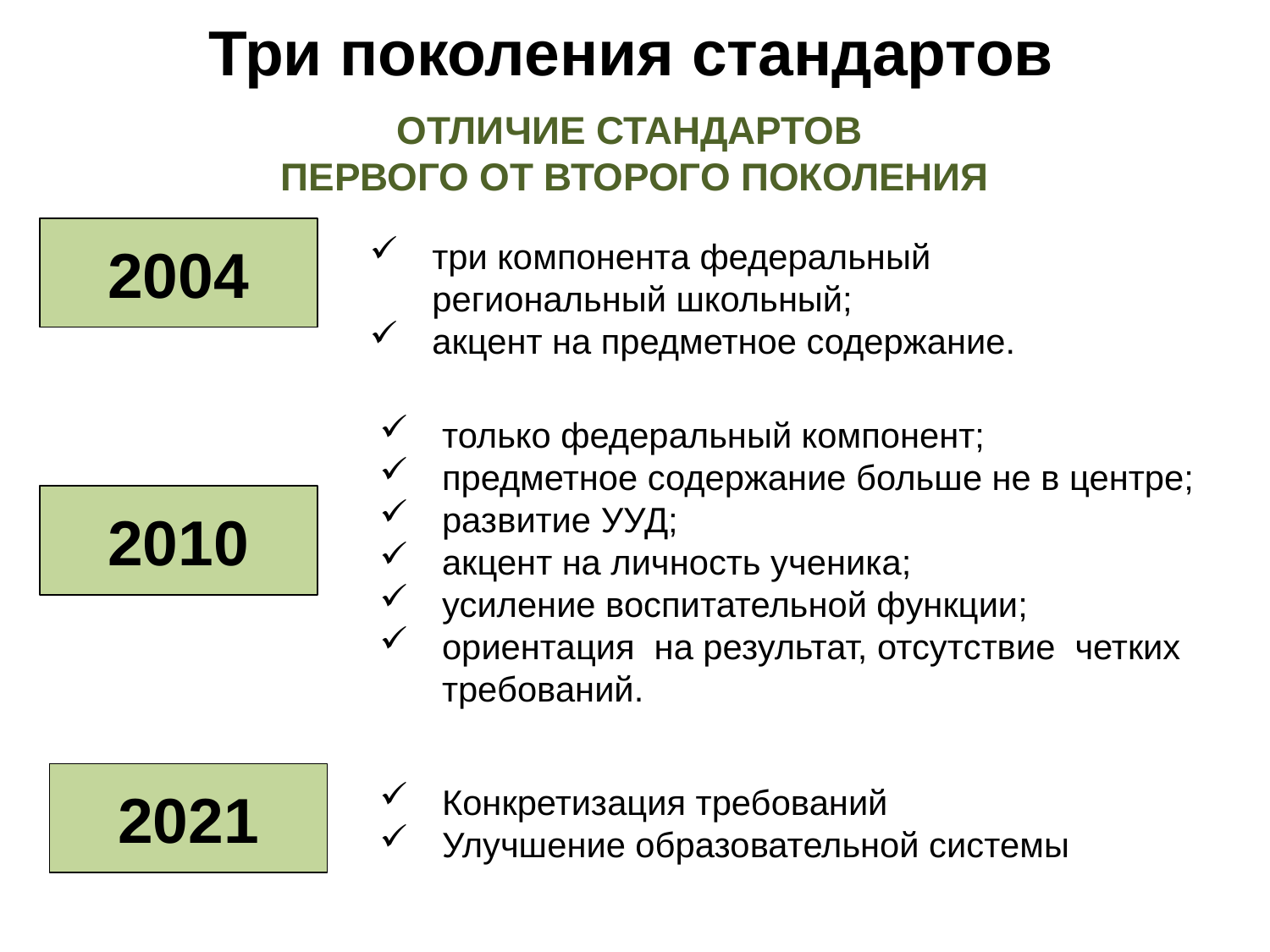

# Три поколения стандартов
ОТЛИЧИЕ СТАНДАРТОВ
ПЕРВОГО ОТ ВТОРОГО ПОКОЛЕНИЯ
2004
три компонента федеральный региональный школьный;
акцент на предметное содержание.
только федеральный компонент;
предметное содержание больше не в центре;
развитие УУД;
акцент на личность ученика;
усиление воспитательной функции;
ориентация  на результат, отсутствие  четких требований.
2010
2021
Конкретизация требований
Улучшение образовательной системы